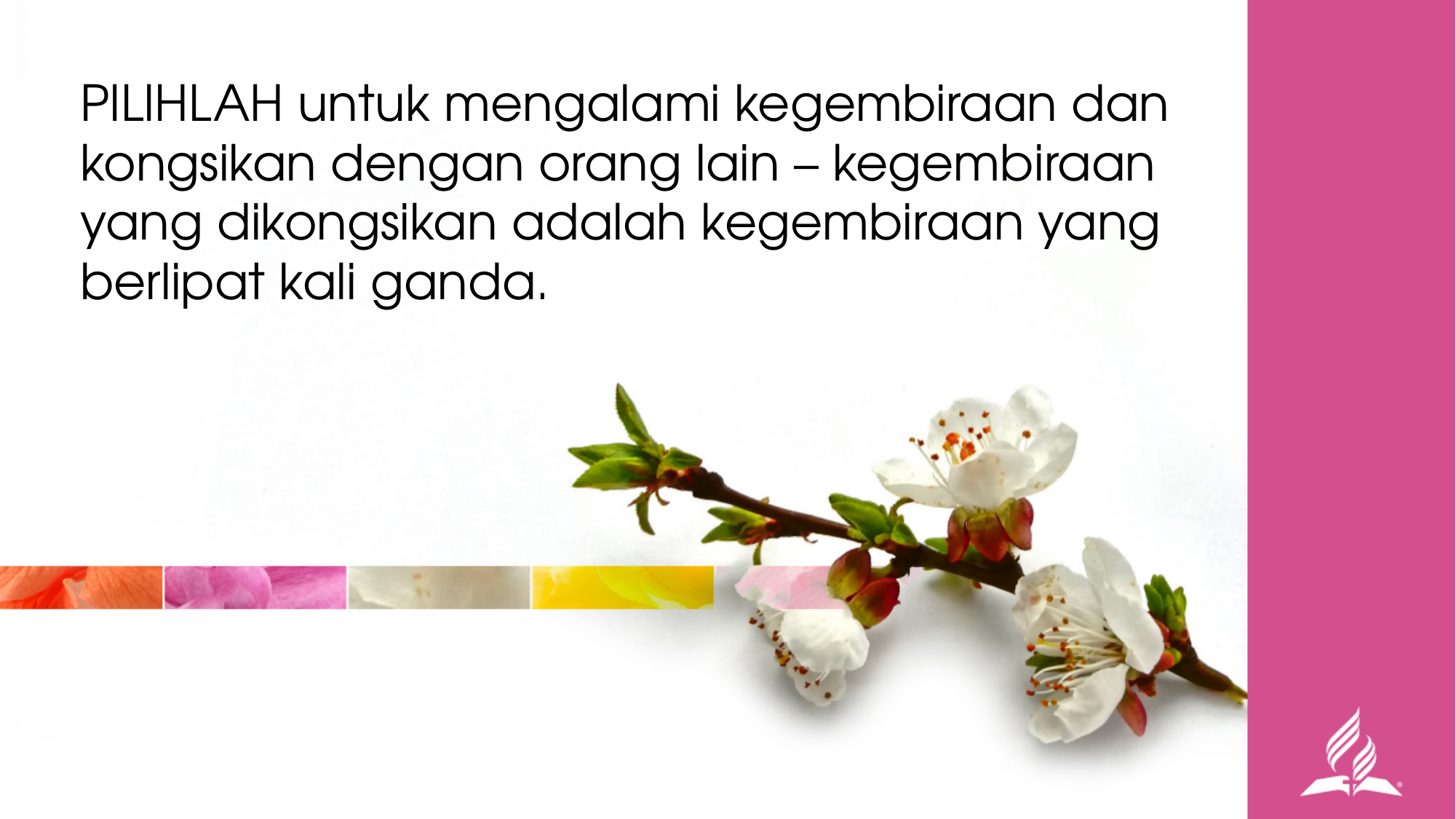

PILIHLAH untuk mengalami kegembiraan dan kongsikan dengan orang lain – kegembiraan yang dikongsikan adalah kegembiraan yang berlipat kali ganda.